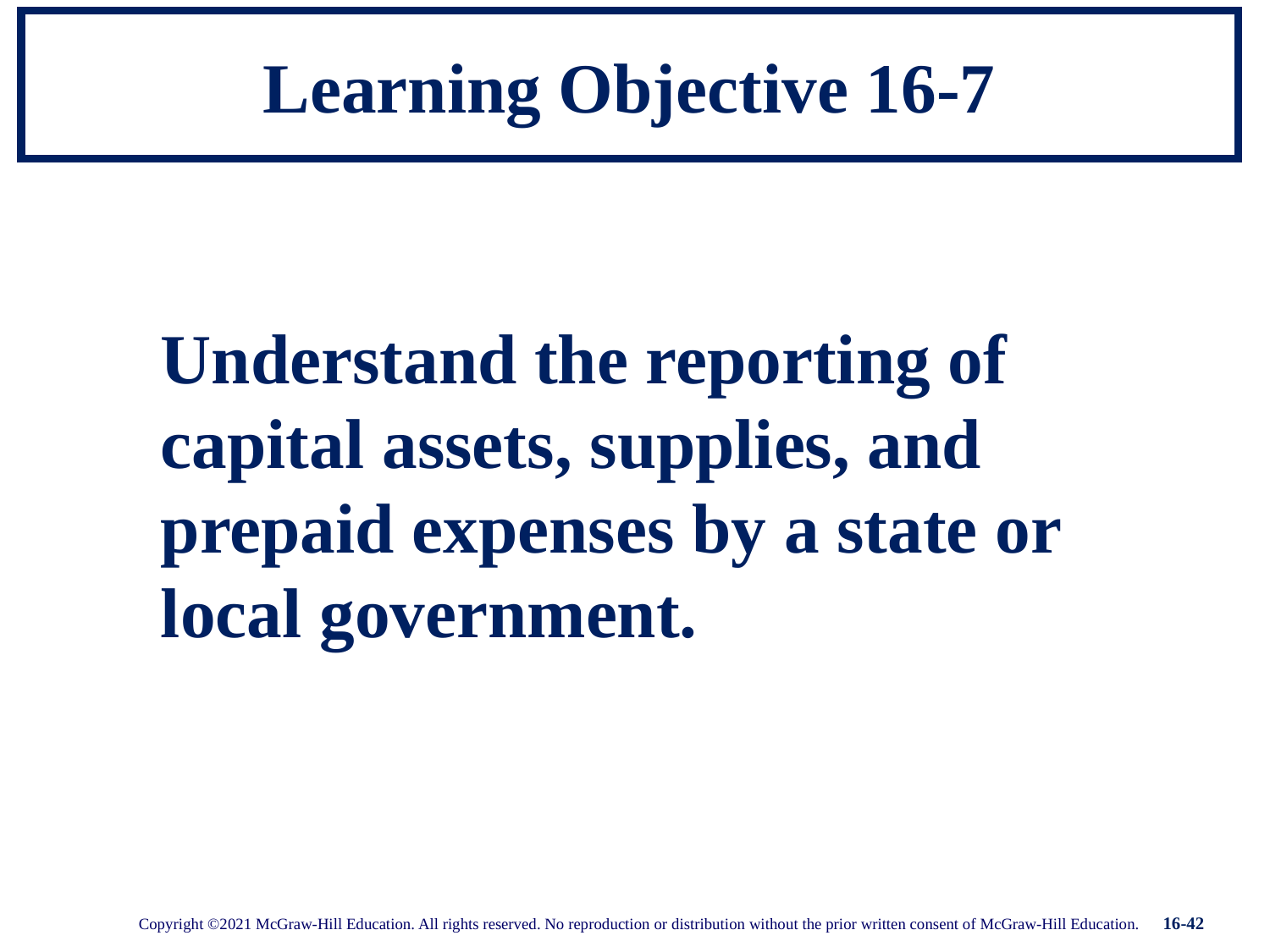

# Learning Objective 16-7

Understand the reporting of capital assets, supplies, and prepaid expenses by a state or local government.

16-42
Copyright ©2021 McGraw-Hill Education. All rights reserved. No reproduction or distribution without the prior written consent of McGraw-Hill Education.